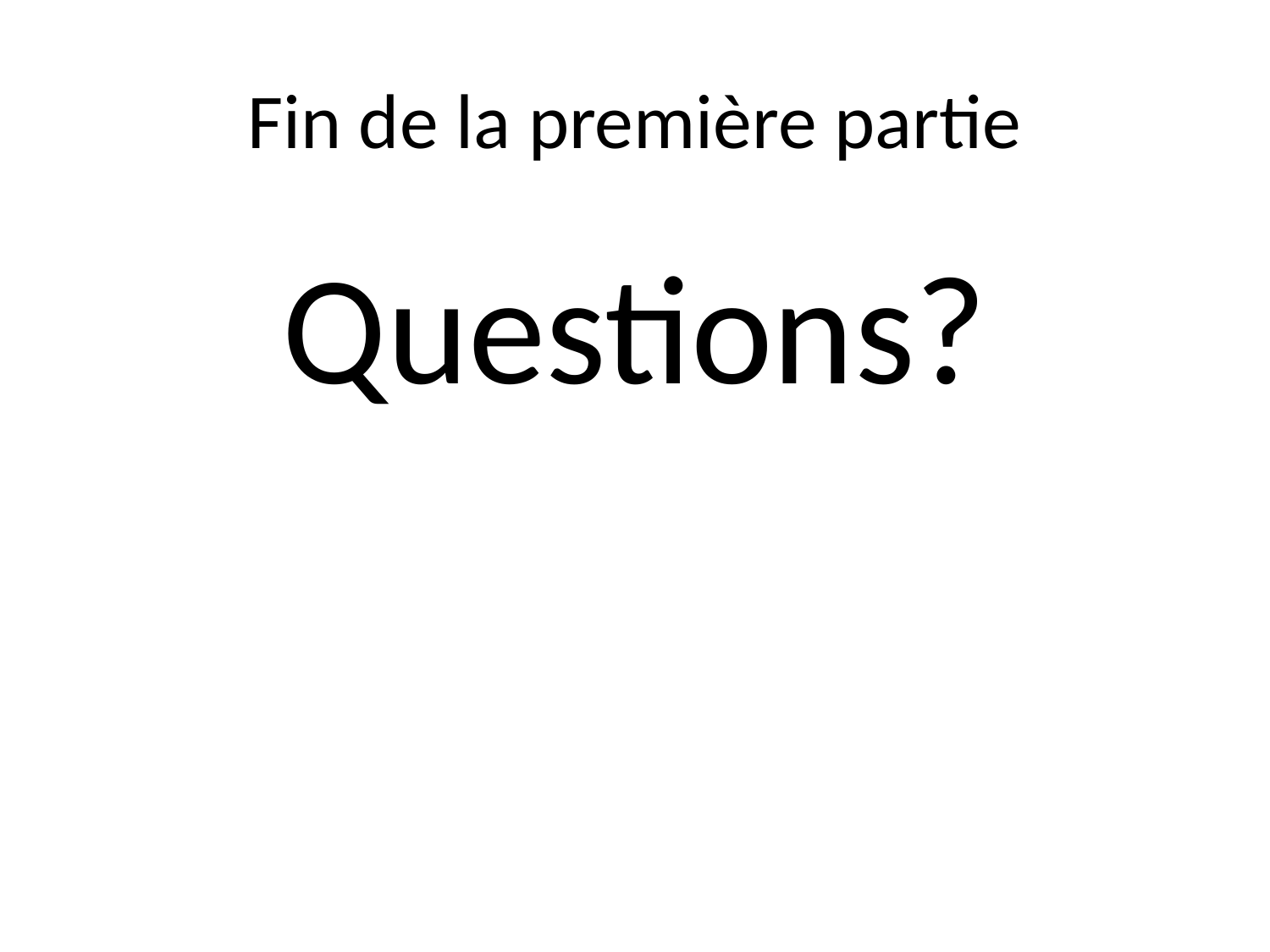

# Fin de la première partie
Questions?